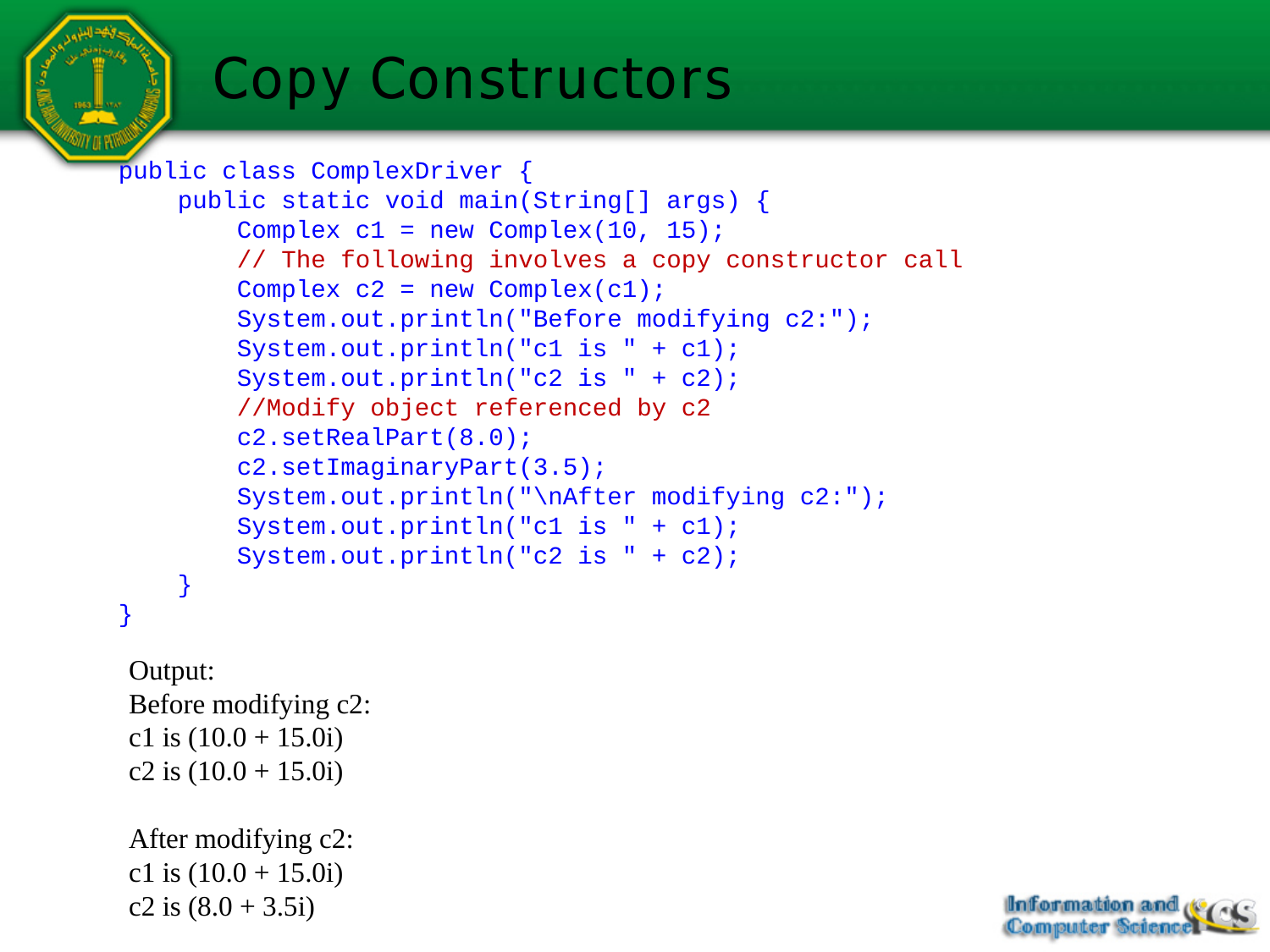

# Copy Constructors
public class ComplexDriver {
    public static void main(String[] args) {
        Complex c1 = new Complex(10, 15);
        // The following involves a copy constructor call
        Complex c2 = new Complex(c1);
        System.out.println("Before modifying c2:");
        System.out.println("c1 is " + c1);
        System.out.println("c2 is " + c2);
        //Modify object referenced by c2
        c2.setRealPart(8.0);
        c2.setImaginaryPart(3.5);
        System.out.println("\nAfter modifying c2:");
        System.out.println("c1 is " + c1);
        System.out.println("c2 is " + c2);
    }
}
Output:
Before modifying c2:
c1 is (10.0 + 15.0i)
c2 is (10.0 + 15.0i)

After modifying c2:
c1 is (10.0 + 15.0i)
c2 is (8.0 + 3.5i)